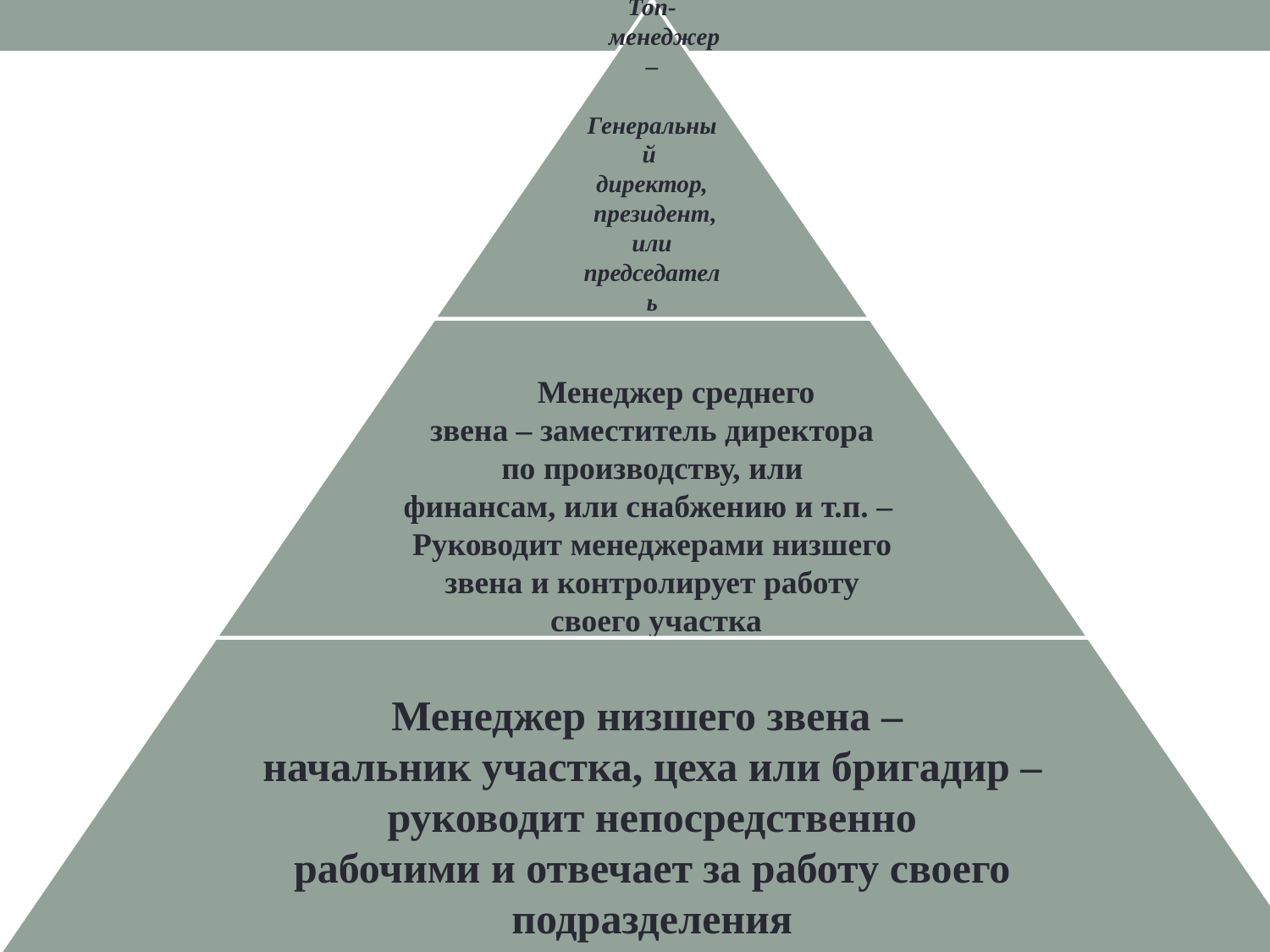

Топ-
    менеджер –
   Генеральный
директор,
 президент,
или председатель
правления компании –
отвечает за работу всего
предприятия
       Менеджер среднего
звена – заместитель директора
по производству, или
финансам, или снабжению и т.п. –
Руководит менеджерами низшего
звена и контролирует работу
 своего участка
Менеджер низшего звена –
начальник участка, цеха или бригадир –
руководит непосредственно
рабочими и отвечает за работу своего
подразделения